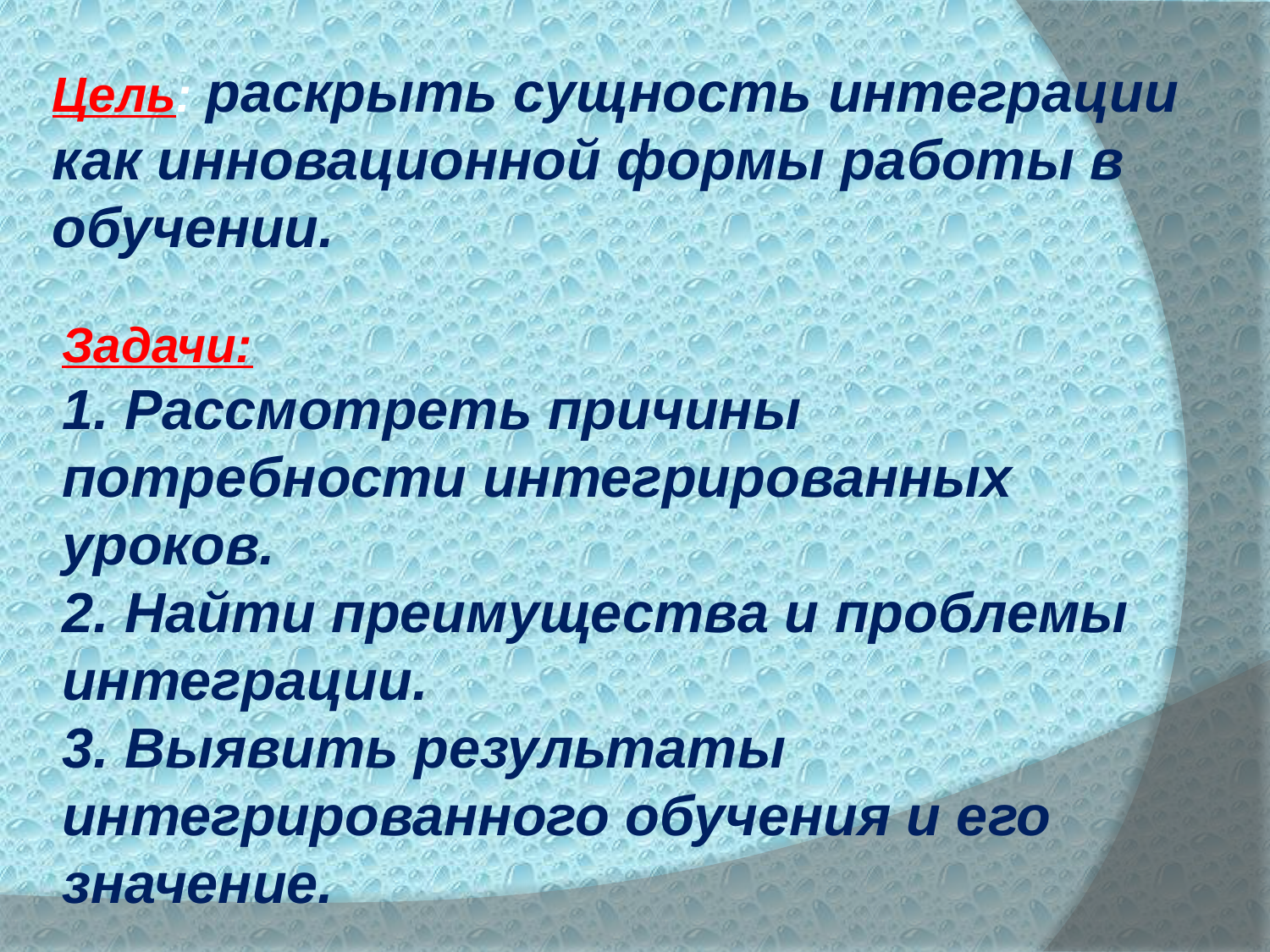

Цель: раскрыть сущность интеграции как инновационной формы работы в обучении.
Задачи:
1. Рассмотреть причины потребности интегрированных уроков.
2. Найти преимущества и проблемы интеграции.
3. Выявить результаты интегрированного обучения и его значение.